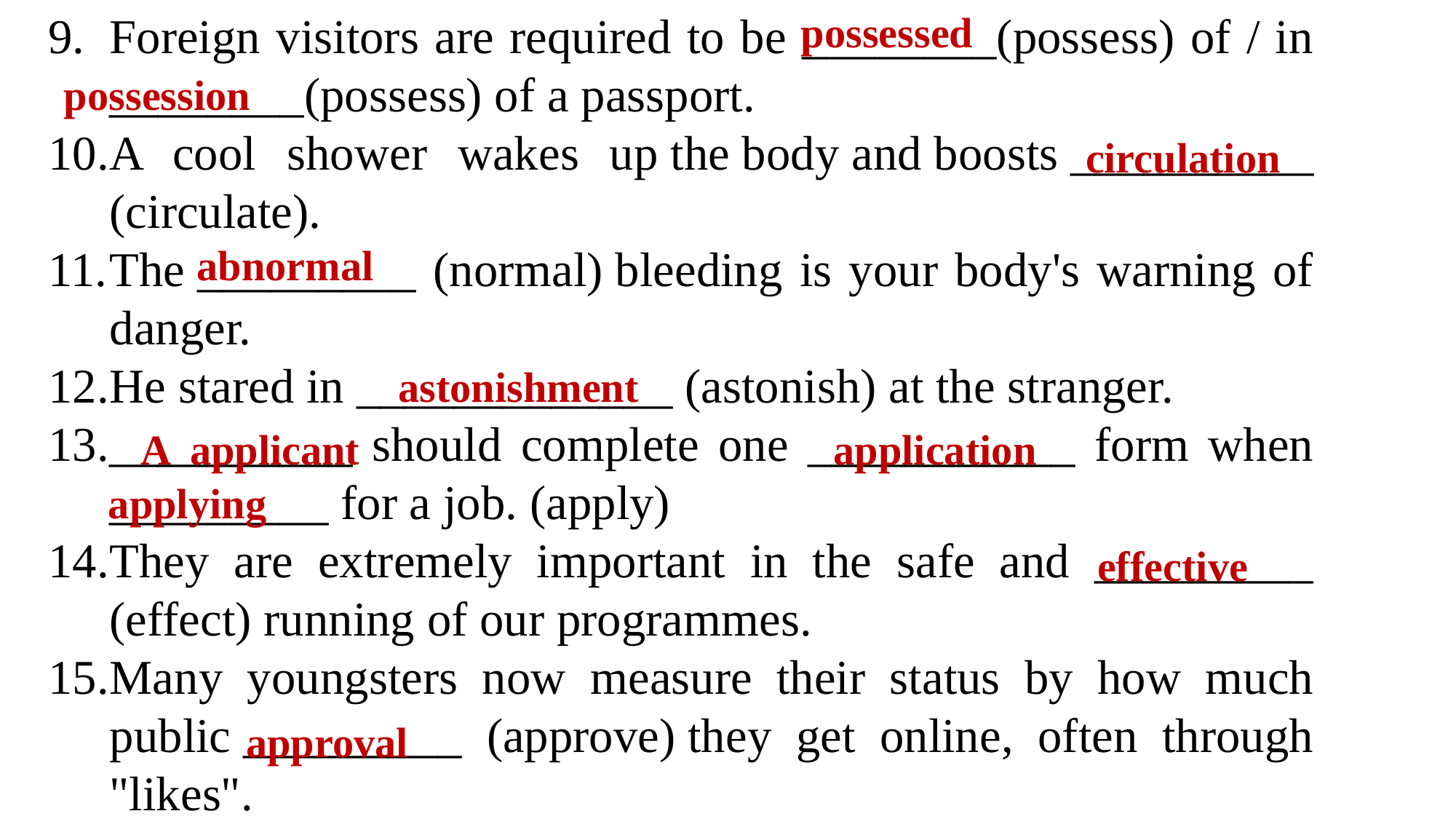

Foreign visitors are required to be ________(possess) of / in ________(possess) of a passport.
A cool shower wakes up the body and boosts __________ (circulate).
The _________ (normal) bleeding is your body's warning of danger.
He stared in _____________ (astonish) at the stranger.
__________ should complete one ___________ form when _________ for a job. (apply)
They are extremely important in the safe and _________ (effect) running of our programmes.
Many youngsters now measure their status by how much public _________ (approve) they get online, often through "likes".
possessed
possession
circulation
abnormal
astonishment
A  applicant
application
applying
effective
approval